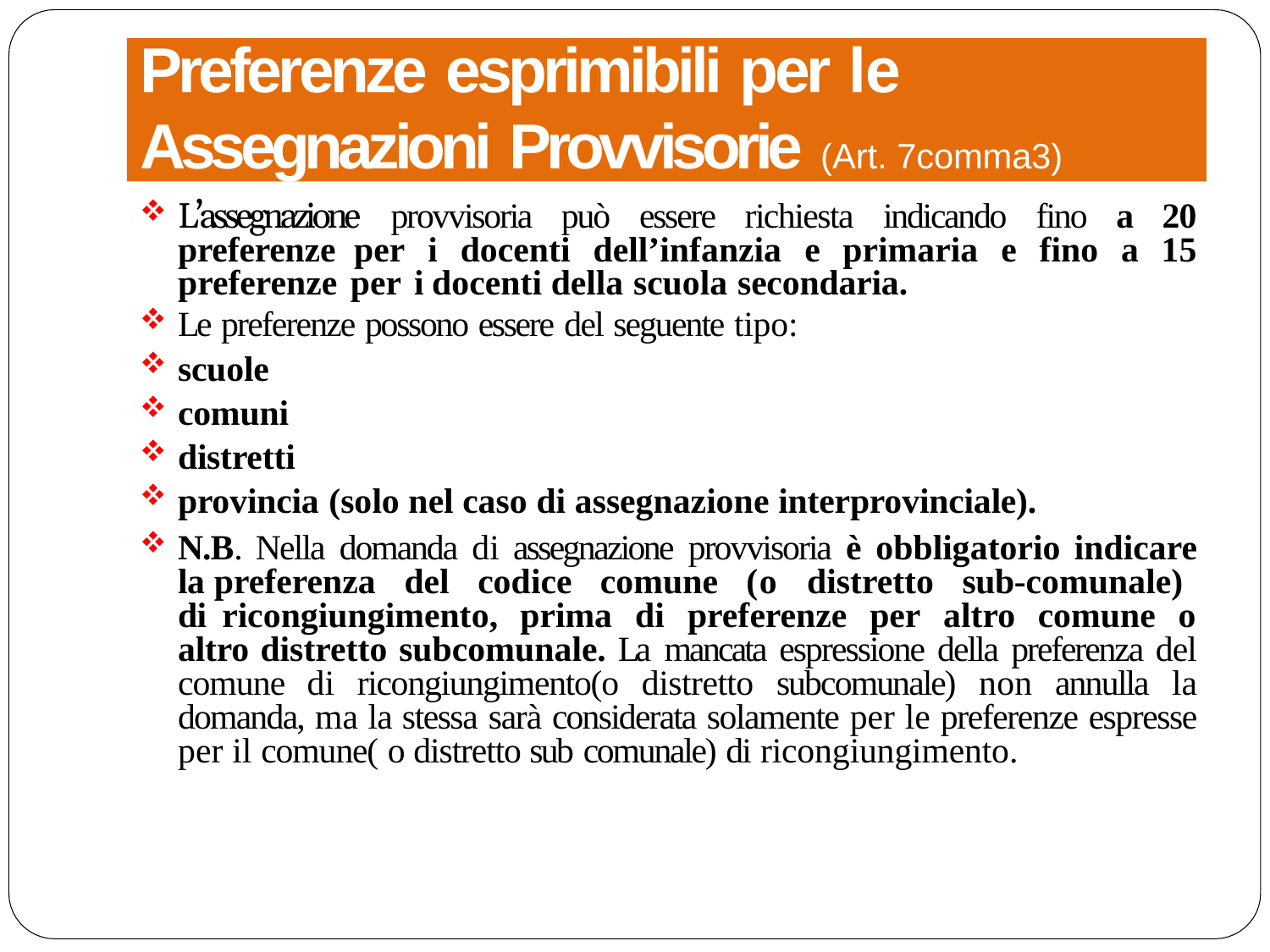

Preferenze esprimibili per le
Assegnazioni Provvisorie (Art. 7comma3)
L’assegnazione provvisoria può essere richiesta indicando fino a 20 preferenze per i docenti dell’infanzia e primaria e fino a 15 preferenze per i docenti della scuola secondaria.
Le preferenze possono essere del seguente tipo:
scuole
comuni
distretti
provincia (solo nel caso di assegnazione interprovinciale).
N.B. Nella domanda di assegnazione provvisoria è obbligatorio indicare la preferenza  del  codice  comune  (o  distretto  sub-comunale)  di ricongiungimento, prima di preferenze per altro comune o altro distretto subcomunale. La mancata espressione della preferenza del comune di ricongiungimento(o distretto subcomunale) non annulla la domanda, ma la stessa sarà considerata solamente per le preferenze espresse per il comune( o distretto sub comunale) di ricongiungimento.